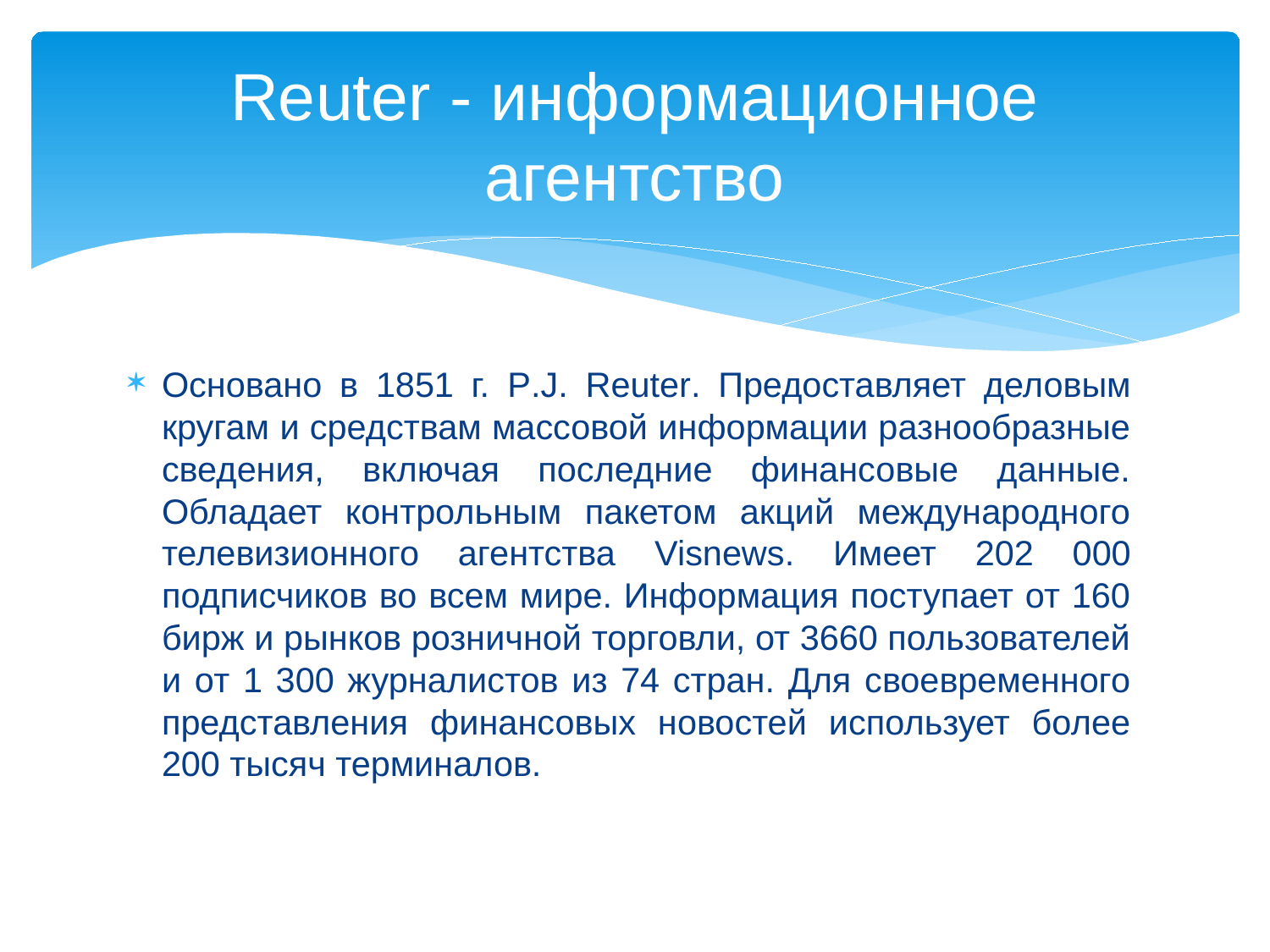

# Reuter - информационное агентство
Основано в 1851 г. P.J. Reuter. Предоставляет деловым кругам и средствам массовой информации разнообразные сведения, включая последние финансовые данные. Обладает контрольным пакетом акций международного телевизионного агентства Visnews. Имеет 202 000 подписчиков во всем мире. Информация поступает от 160 бирж и рынков розничной торговли, от 3660 пользователей и от 1 300 журналистов из 74 стран. Для своевременного представления финансовых новостей использует более 200 тысяч терминалов.